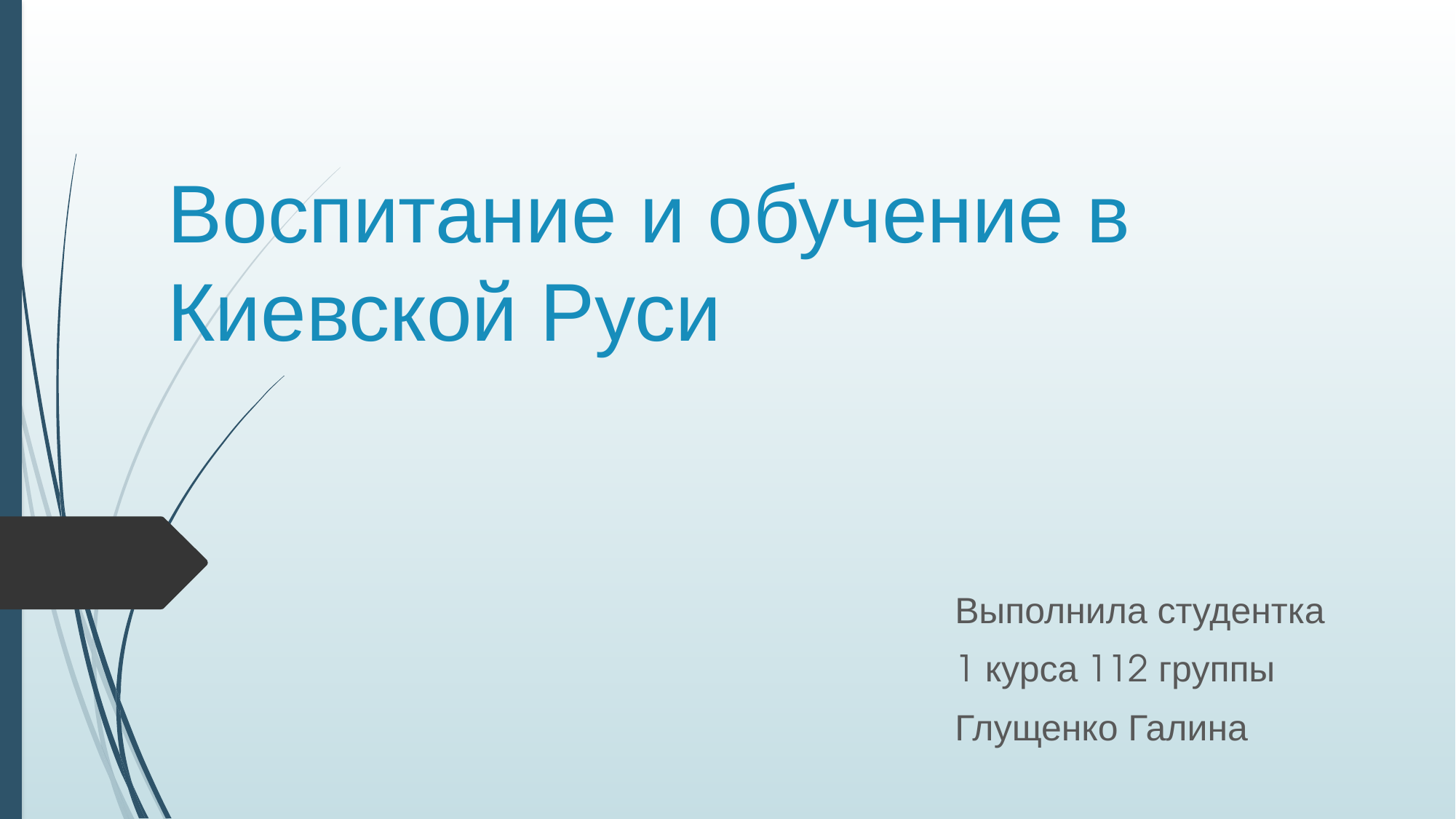

# Воспитание и обучение в Киевской Руси
Выполнила студентка
1 курса 112 группы
Глущенко Галина